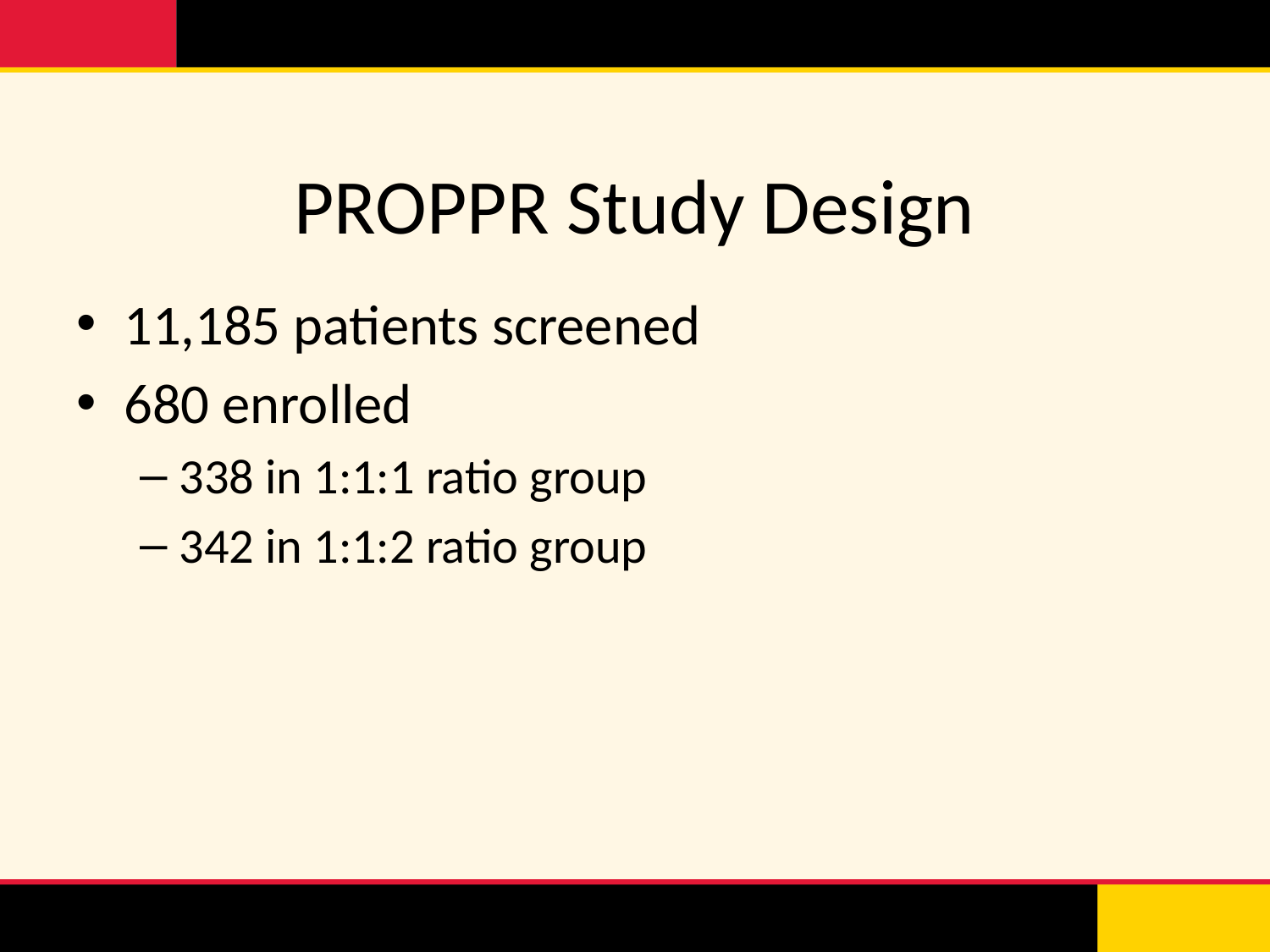

# PROPPR Study Design
11,185 patients screened
680 enrolled
338 in 1:1:1 ratio group
342 in 1:1:2 ratio group